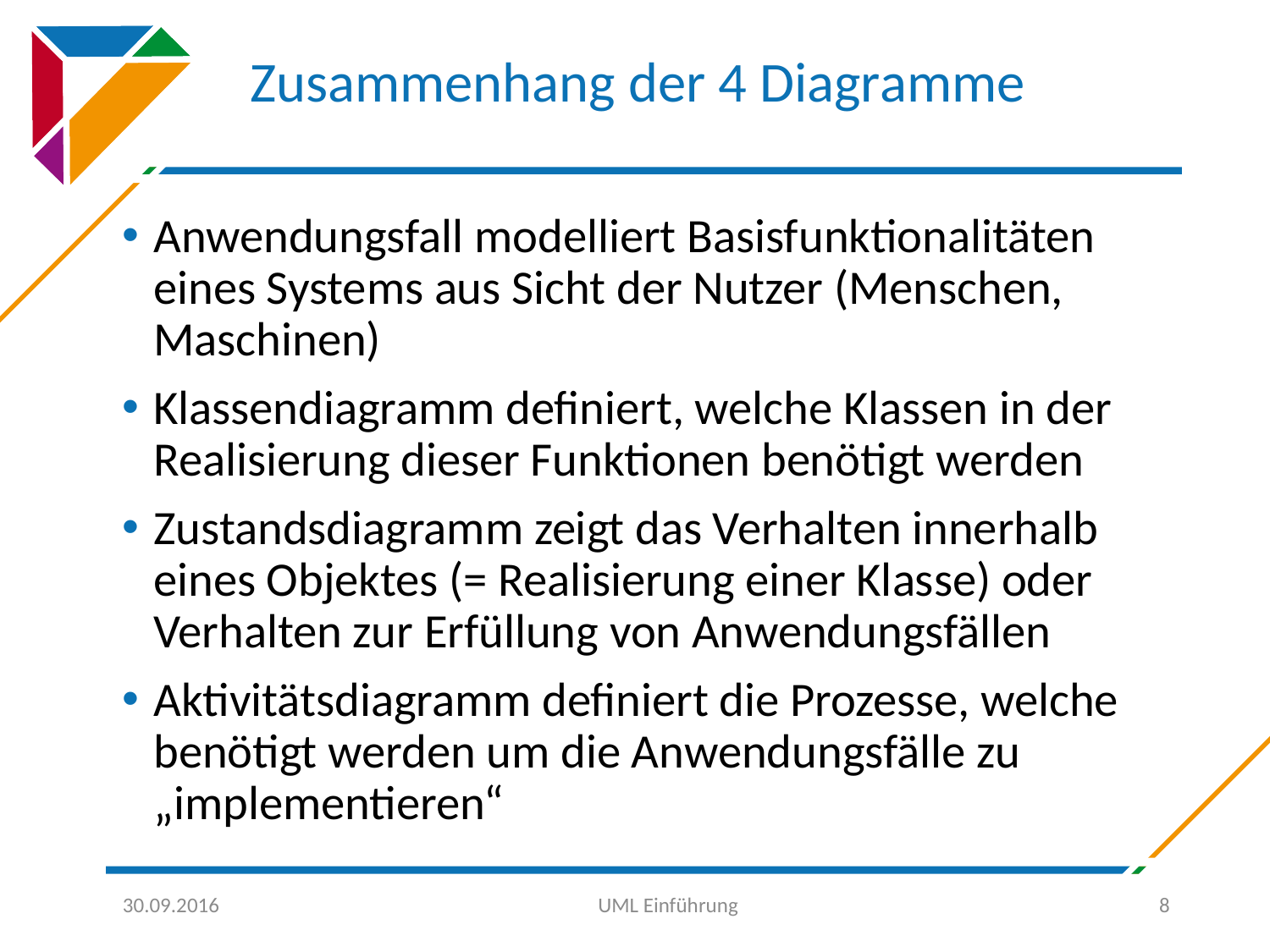

# Zusammenhang der 4 Diagramme
Anwendungsfall modelliert Basisfunktionalitäten eines Systems aus Sicht der Nutzer (Menschen, Maschinen)
Klassendiagramm definiert, welche Klassen in der Realisierung dieser Funktionen benötigt werden
Zustandsdiagramm zeigt das Verhalten innerhalb eines Objektes (= Realisierung einer Klasse) oder Verhalten zur Erfüllung von Anwendungsfällen
Aktivitätsdiagramm definiert die Prozesse, welche benötigt werden um die Anwendungsfälle zu „implementieren“

30.09.2016
UML Einführung
8